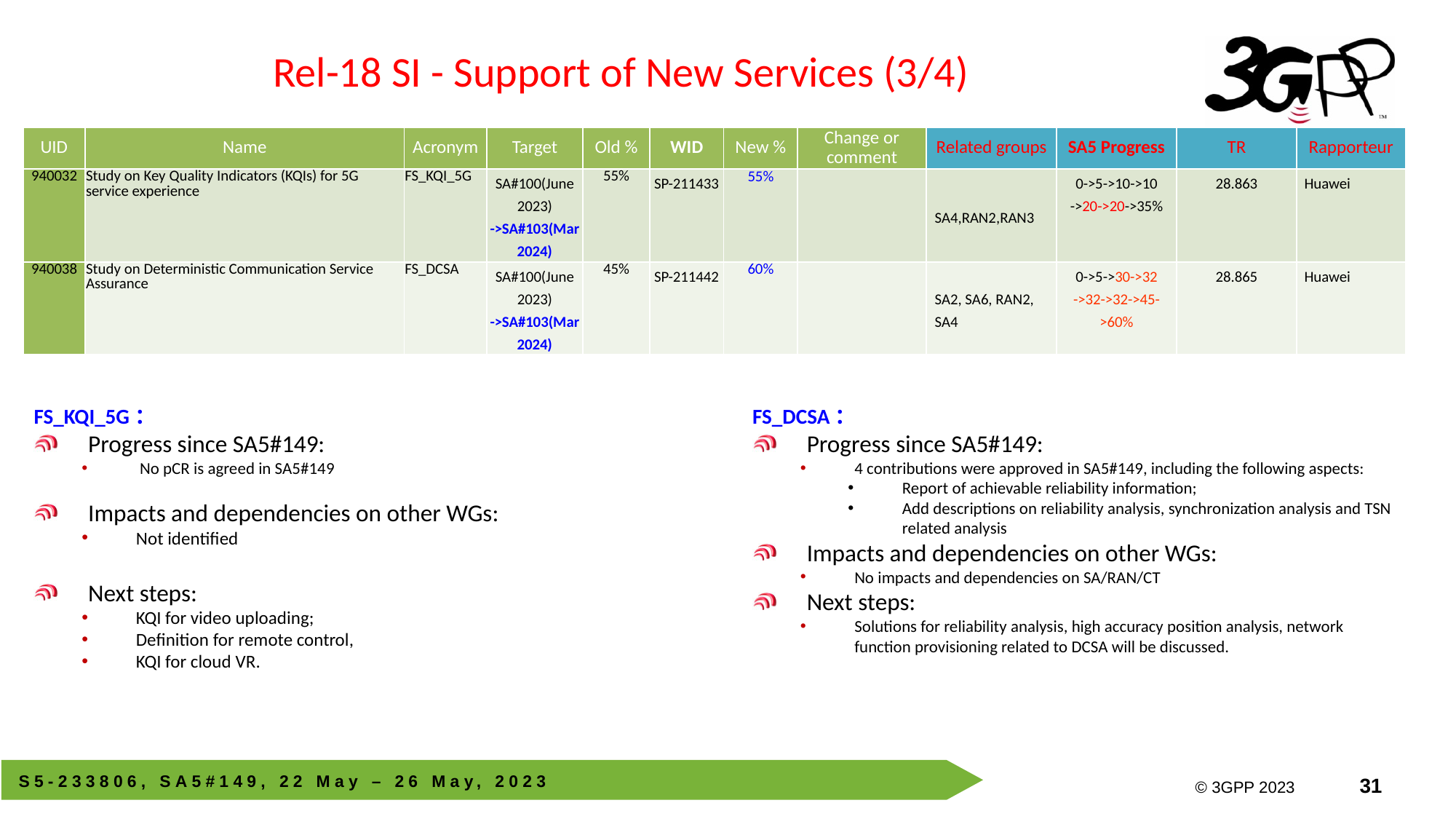

# Rel-18 SI - Support of New Services (3/4)
| UID | Name | Acronym | Target | Old % | WID | New % | Change or comment | Related groups | SA5 Progress | TR | Rapporteur |
| --- | --- | --- | --- | --- | --- | --- | --- | --- | --- | --- | --- |
| 940032 | Study on Key Quality Indicators (KQIs) for 5G service experience | FS\_KQI\_5G | SA#100(June 2023) ->SA#103(Mar 2024) | 55% | SP-211433 | 55% |  | SA4,RAN2,RAN3 | 0->5->10->10 ->20->20->35% | 28.863 | Huawei |
| 940038 | Study on Deterministic Communication Service Assurance | FS\_DCSA | SA#100(June 2023) ->SA#103(Mar 2024) | 45% | SP-211442 | 60% |  | SA2, SA6, RAN2, SA4 | 0->5->30->32 ->32->32->45->60% | 28.865 | Huawei |
FS_KQI_5G：
Progress since SA5#149:
 No pCR is agreed in SA5#149

Impacts and dependencies on other WGs:
Not identified

Next steps:
KQI for video uploading;
Definition for remote control,
KQI for cloud VR.
FS_DCSA：
Progress since SA5#149:
4 contributions were approved in SA5#149, including the following aspects:
Report of achievable reliability information;
Add descriptions on reliability analysis, synchronization analysis and TSN related analysis
Impacts and dependencies on other WGs:
No impacts and dependencies on SA/RAN/CT
Next steps:
Solutions for reliability analysis, high accuracy position analysis, network function provisioning related to DCSA will be discussed.